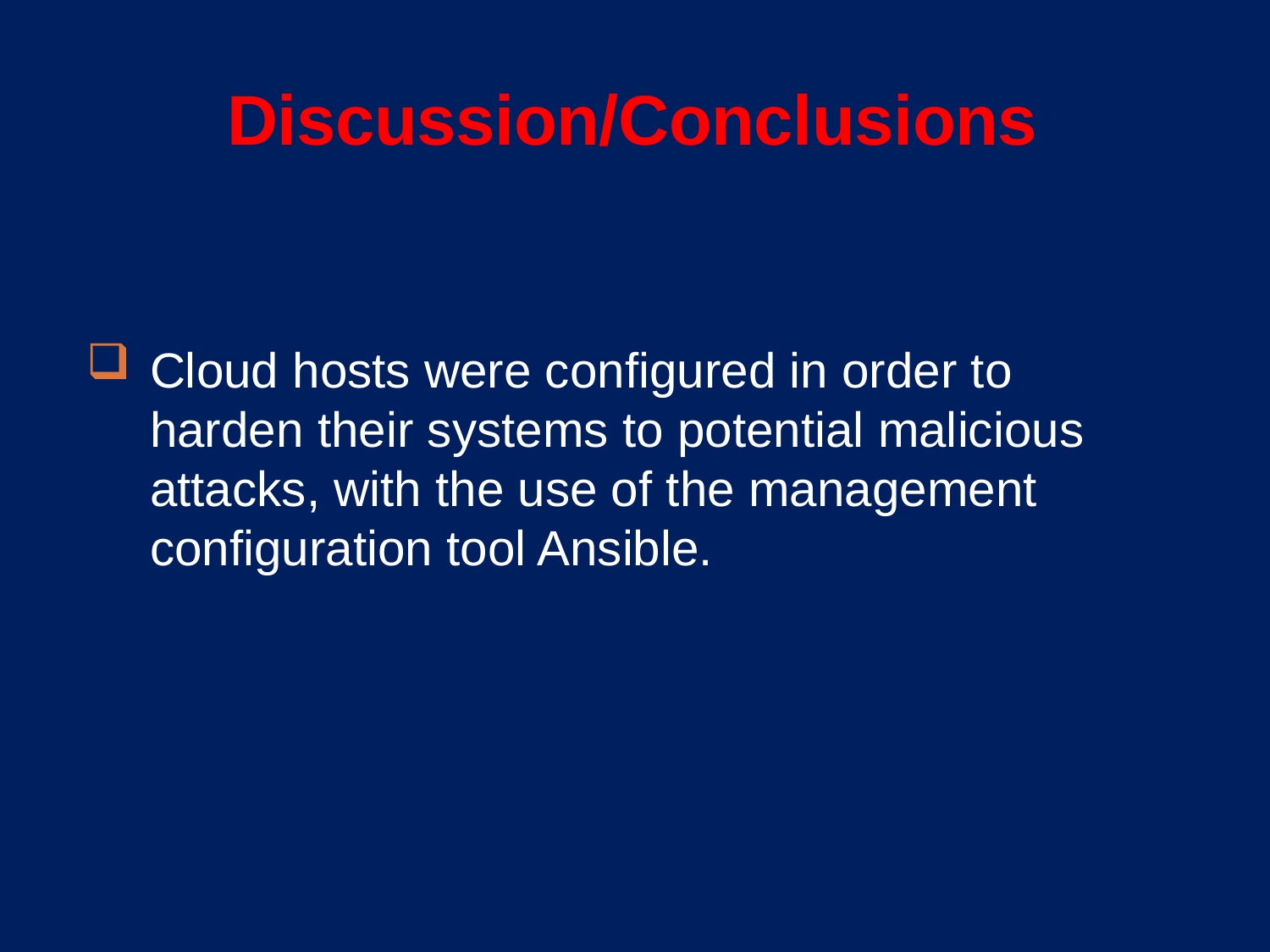

Discussion/Conclusions
Cloud hosts were configured in order to harden their systems to potential malicious attacks, with the use of the management configuration tool Ansible.